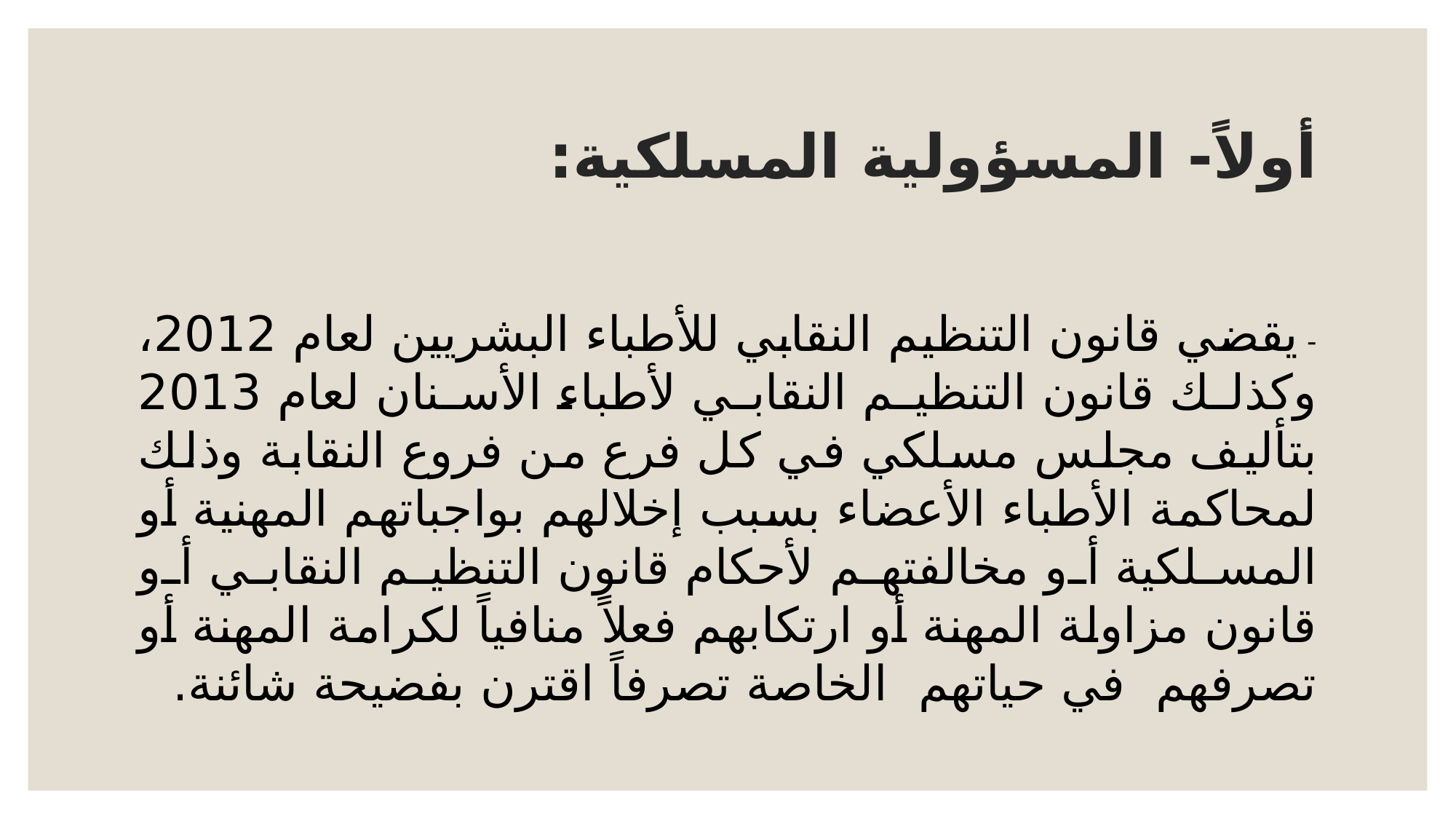

# أولاً- المسؤولية المسلكية:

- يقضي قانون التنظيم النقابي للأطباء البشريين لعام 2012، وكذلك قانون التنظيم النقابي لأطباء الأسنان لعام 2013 بتأليف مجلس مسلكي في كل فرع من فروع النقابة وذلك لمحاكمة الأطباء الأعضاء بسبب إخلالهم بواجباتهم المهنية أو المسلكية أو مخالفتهم لأحكام قانون التنظيم النقابي أو قانون مزاولة المهنة أو ارتكابهم فعلاً منافياً لكرامة المهنة أو تصرفهم  في حياتهم  الخاصة تصرفاً اقترن بفضيحة شائنة.